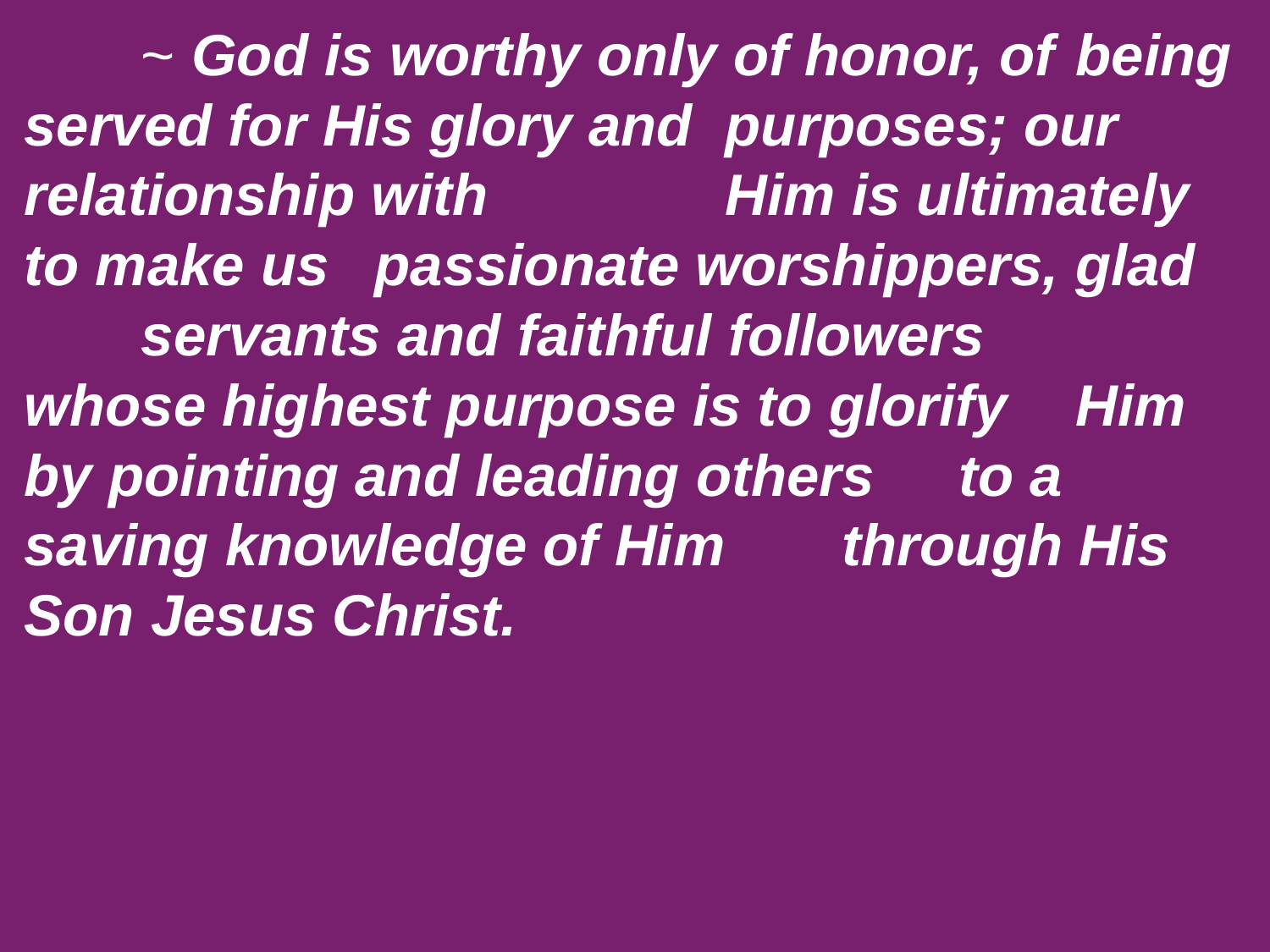

~ God is worthy only of honor, of 					being served for His glory and 					purposes; our relationship with 					Him is ultimately to make us 						passionate worshippers, glad 					servants and faithful followers 					whose highest purpose is to glorify 				Him by pointing and leading others 				to a saving knowledge of Him 					through His Son Jesus Christ.